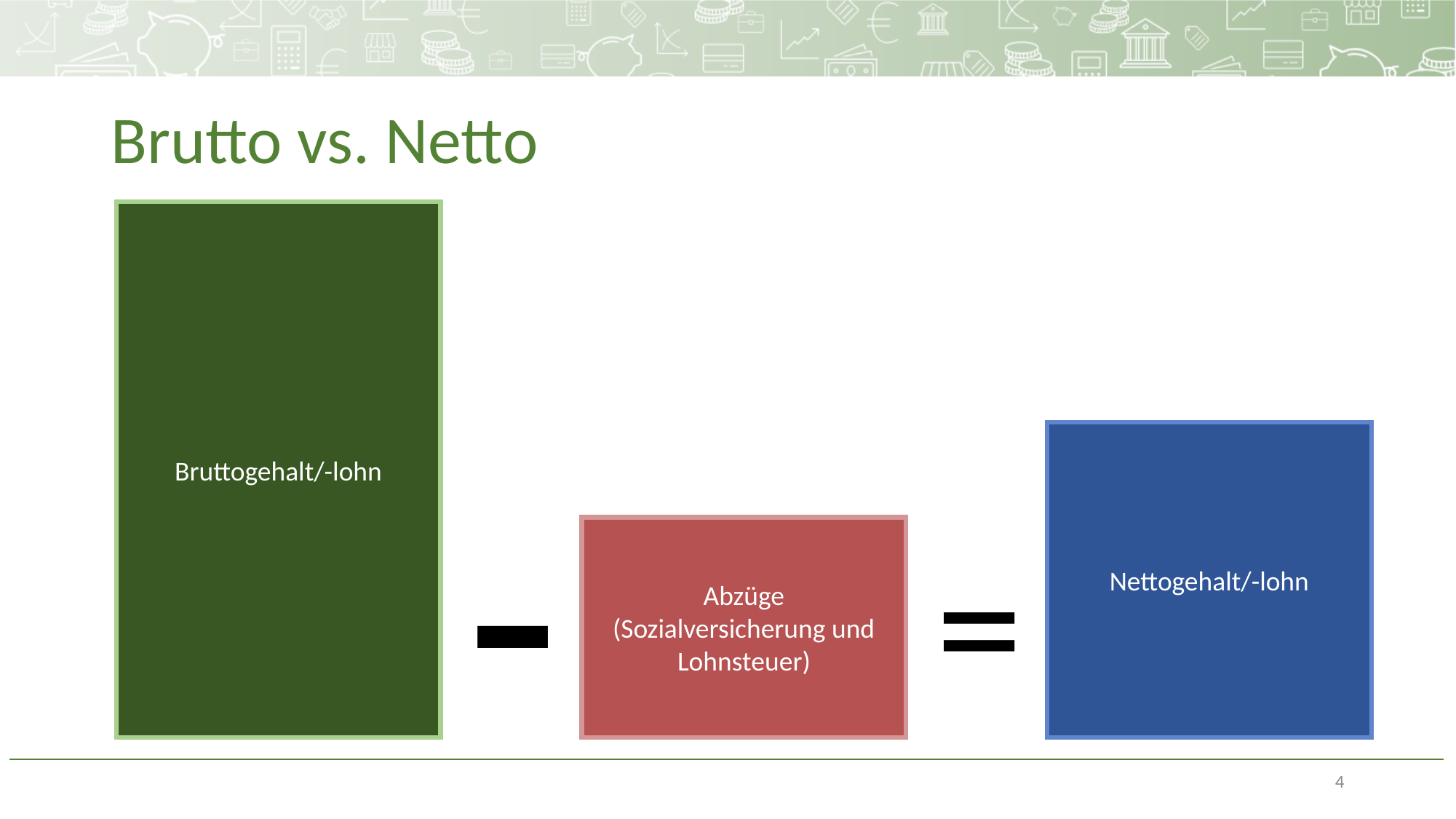

# Brutto vs. Netto
Bruttogehalt/-lohn
Nettogehalt/-lohn
Abzüge
(Sozialversicherung und Lohnsteuer)
-
=
4